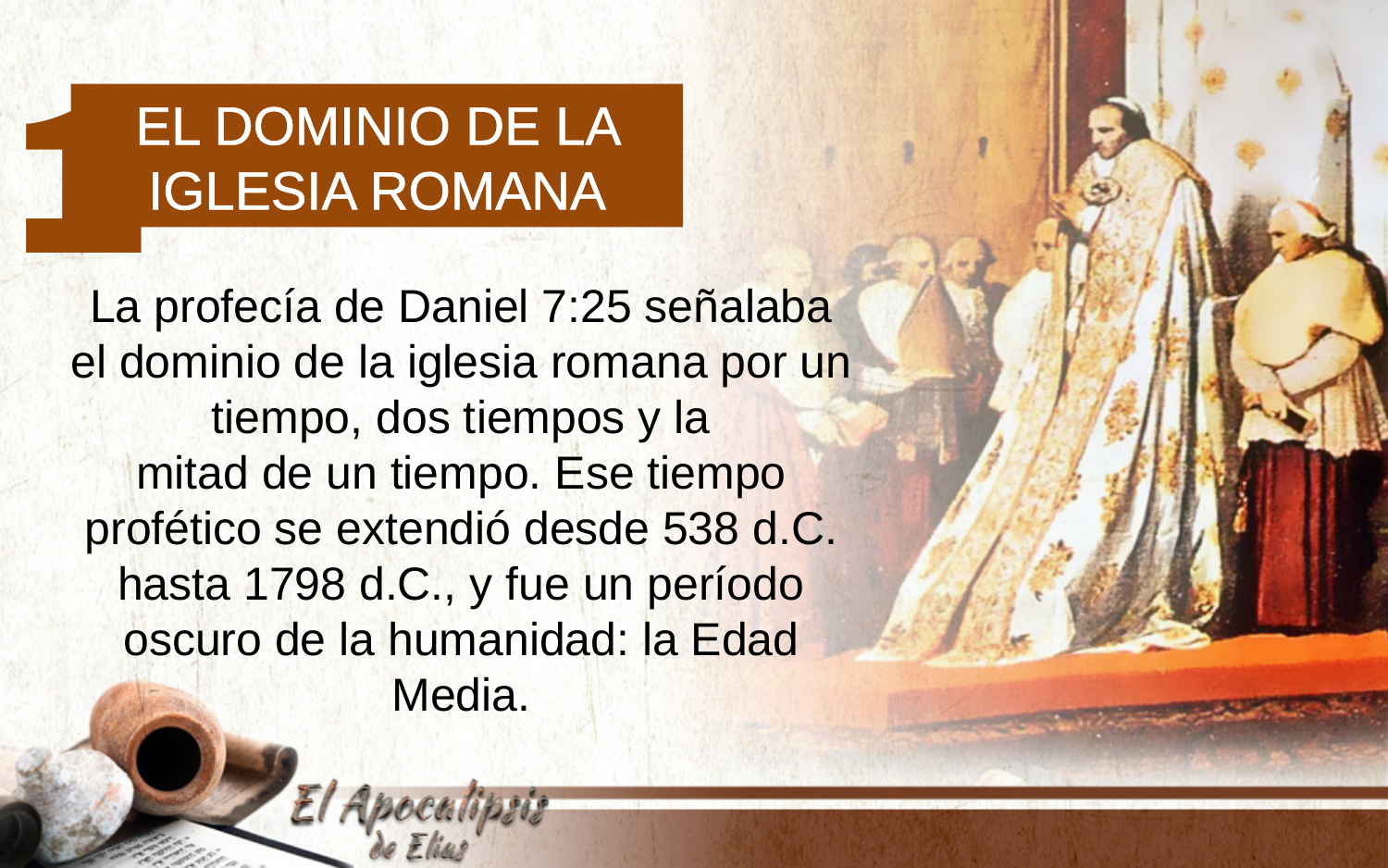

1
El dominio de la iglesia romana
La profecía de Daniel 7:25 señalaba
el dominio de la iglesia romana por un tiempo, dos tiempos y la
mitad de un tiempo. Ese tiempo profético se extendió desde 538 d.C.
hasta 1798 d.C., y fue un período oscuro de la humanidad: la Edad Media.